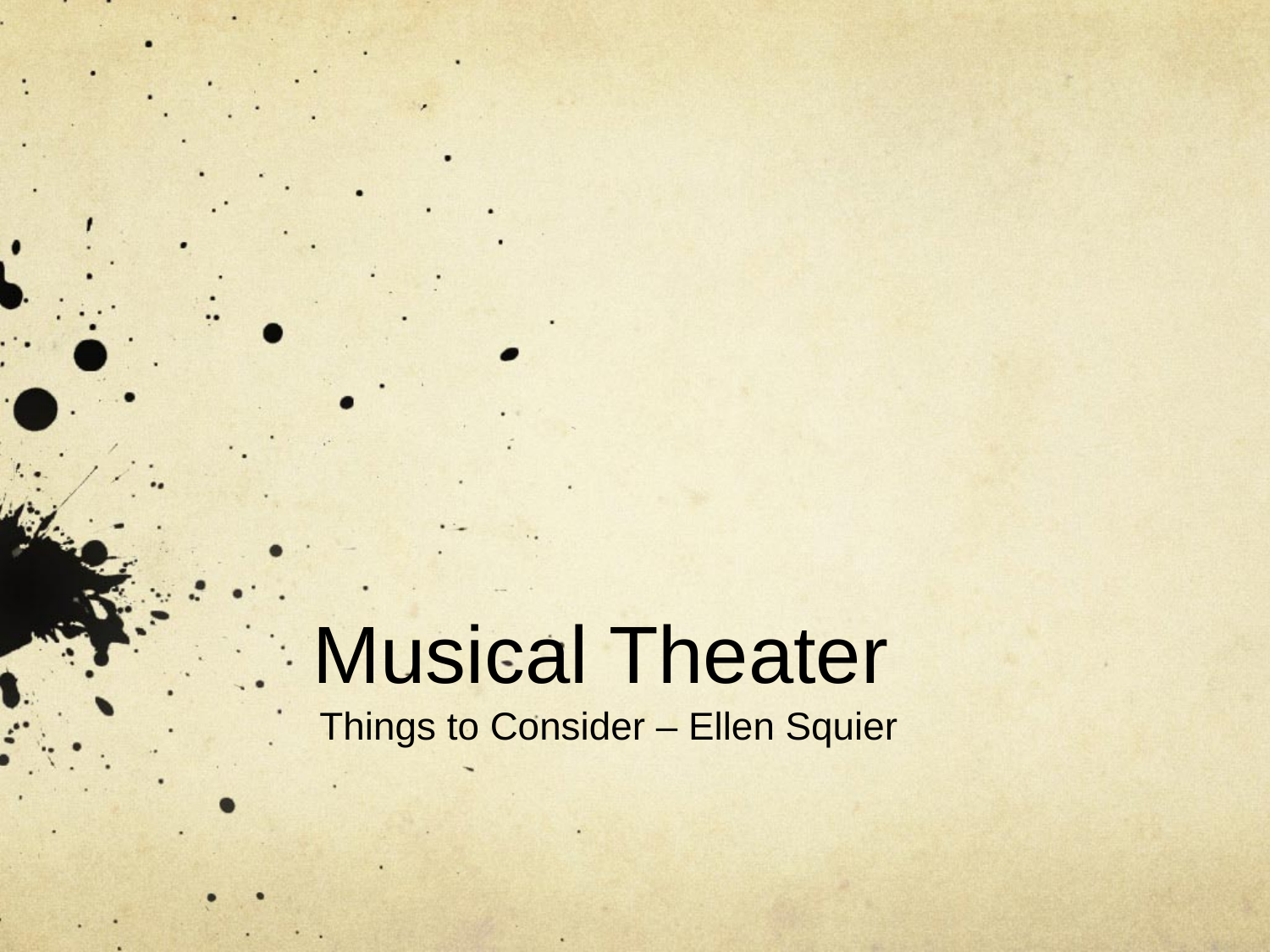

# Musical Theater
Things to Consider – Ellen Squier